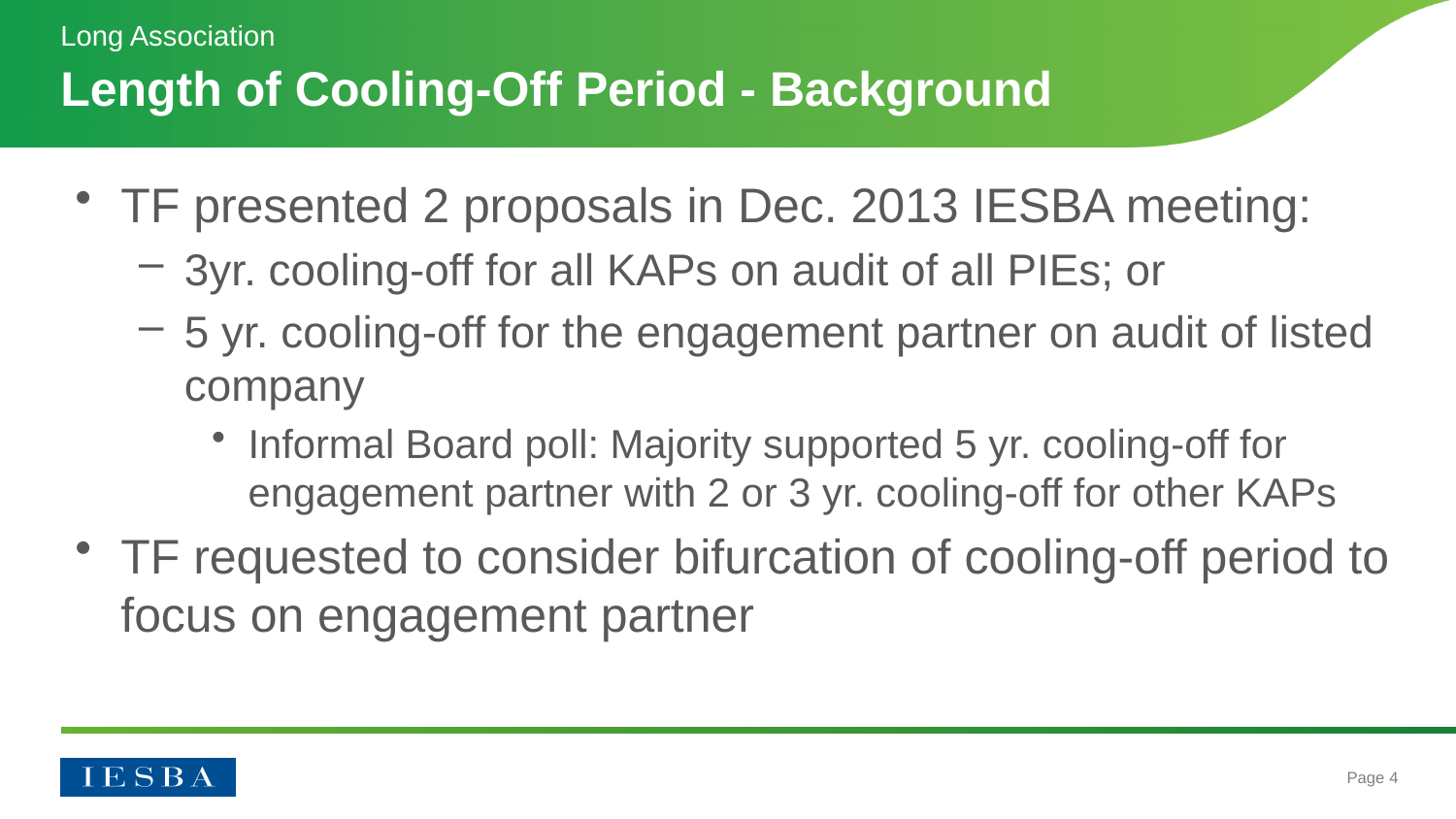

Long Association
# Length of Cooling-Off Period - Background
TF presented 2 proposals in Dec. 2013 IESBA meeting:
3yr. cooling-off for all KAPs on audit of all PIEs; or
5 yr. cooling-off for the engagement partner on audit of listed company
Informal Board poll: Majority supported 5 yr. cooling-off for engagement partner with 2 or 3 yr. cooling-off for other KAPs
TF requested to consider bifurcation of cooling-off period to focus on engagement partner